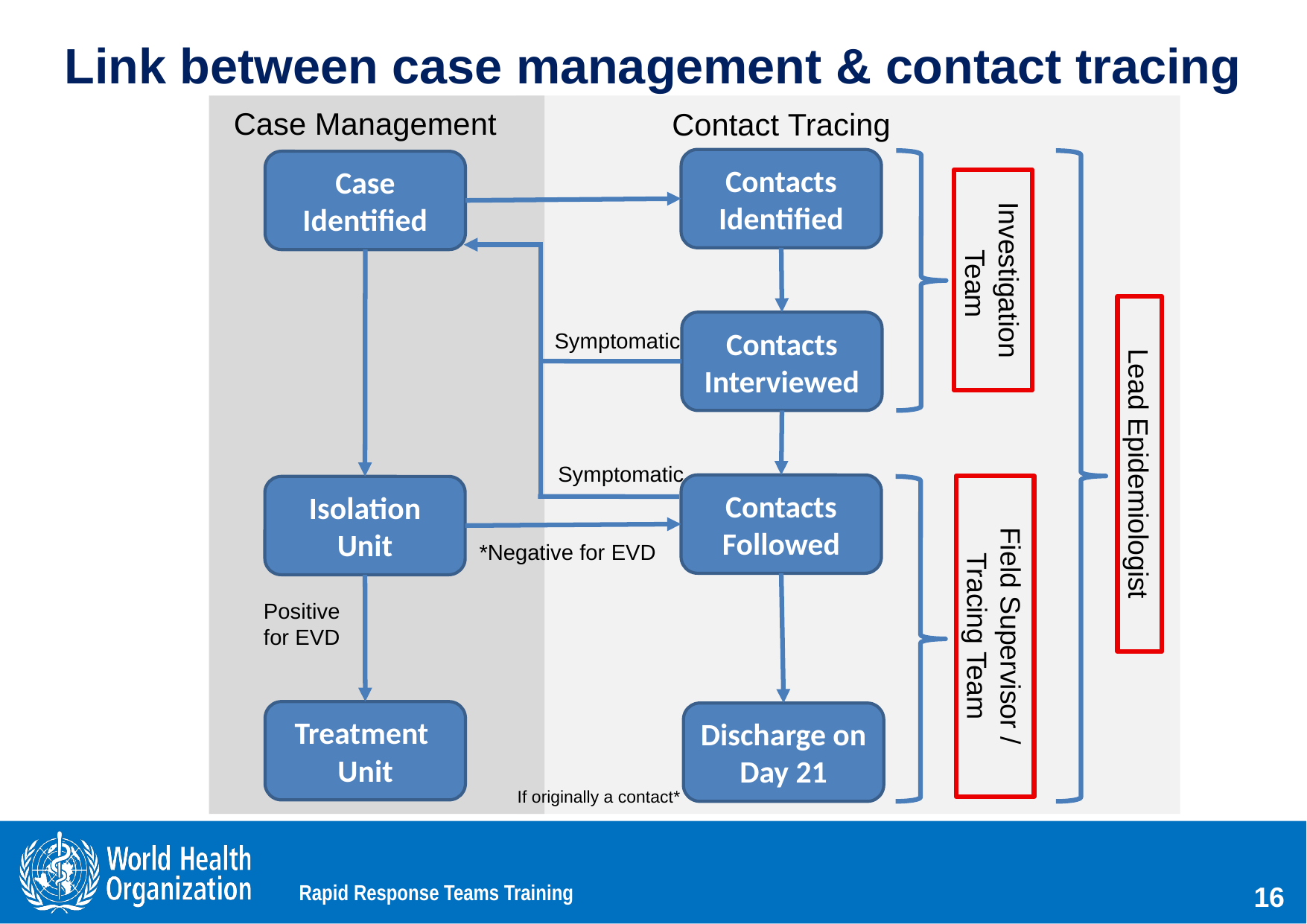

# Link between case management & contact tracing

Case Management
Contact Tracing
Contacts Identified

Case Identified
Investigation Team
Contacts Interviewed
Symptomatic
Lead Epidemiologist
Symptomatic
Contacts Followed

Isolation Unit
Negative for EVD*
Positive for EVD
Field Supervisor / Tracing Team
Treatment  Unit
Discharge on Day 21
*If originally a contact